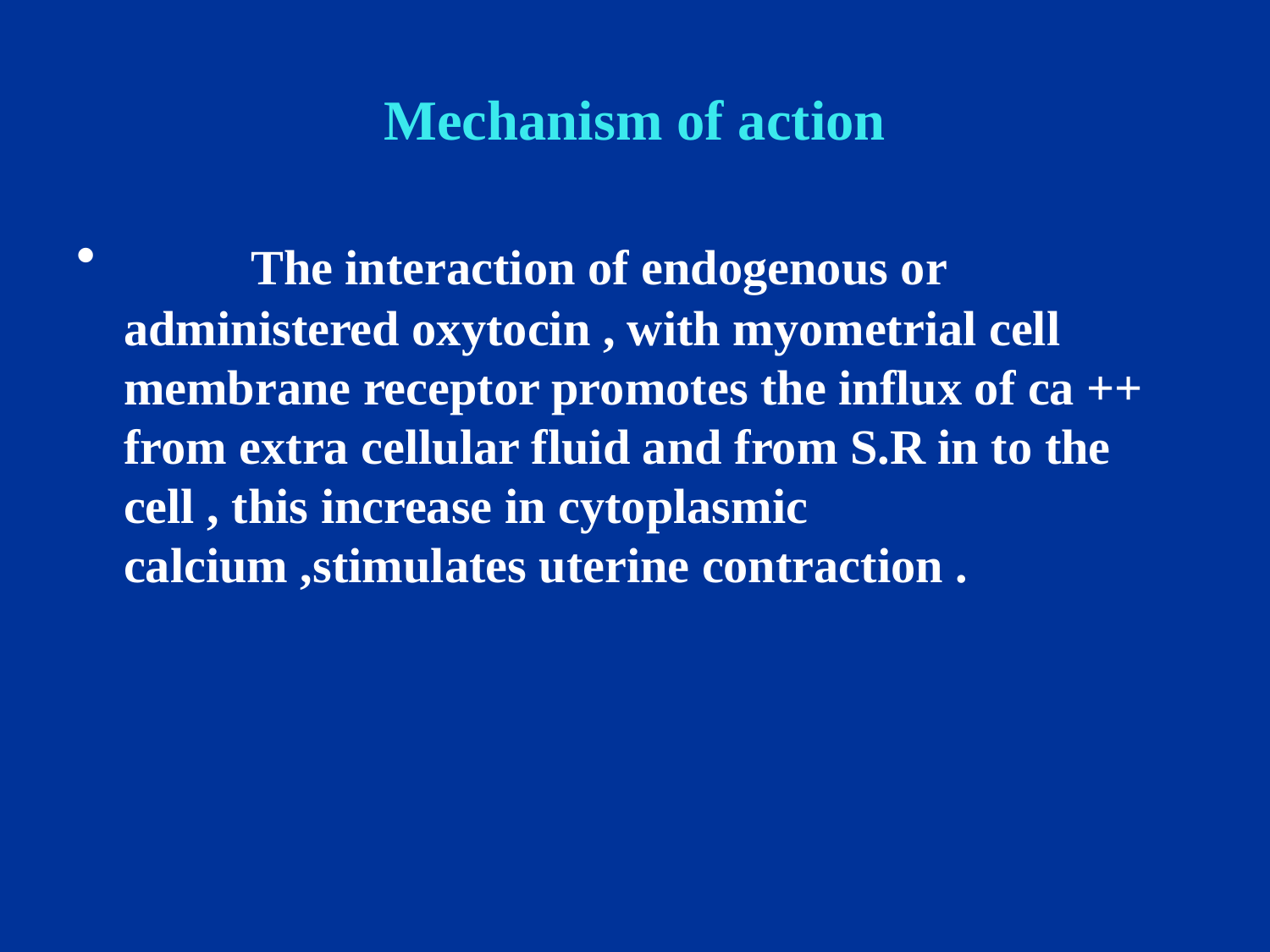

# Mechanism of action
 	The interaction of endogenous or administered oxytocin , with myometrial cell membrane receptor promotes the influx of ca ++ from extra cellular fluid and from S.R in to the cell , this increase in cytoplasmic calcium ,stimulates uterine contraction .